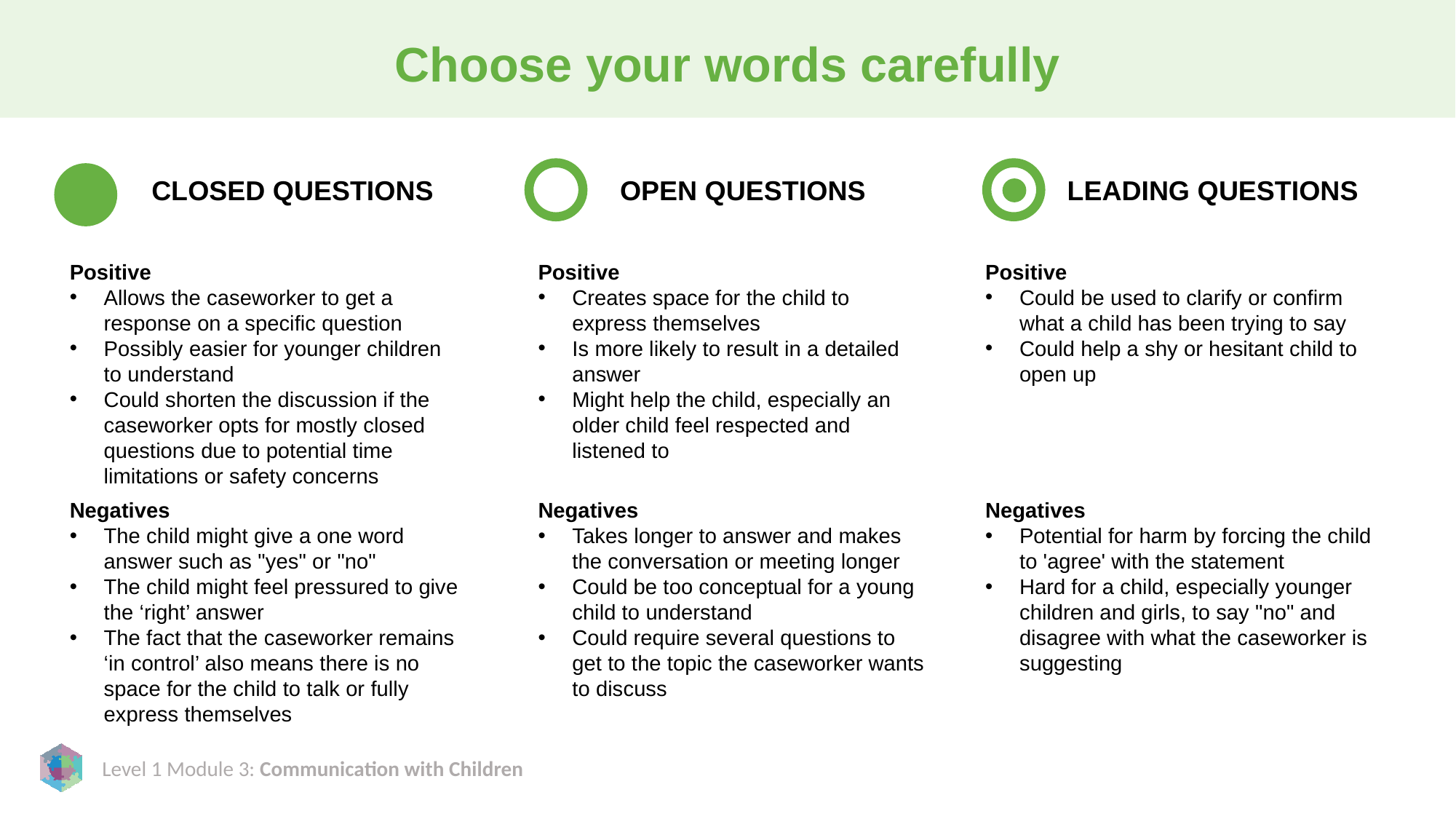

# Choose your words carefully

CLOSED QUESTIONS
OPEN QUESTIONS
LEADING QUESTIONS
Positive
Allows the caseworker to get a response on a specific question
Possibly easier for younger children to understand
Could shorten the discussion if the caseworker opts for mostly closed questions due to potential time limitations or safety concerns
Positive
Creates space for the child to express themselves
Is more likely to result in a detailed answer
Might help the child, especially an older child feel respected and listened to
Positive
Could be used to clarify or confirm what a child has been trying to say
Could help a shy or hesitant child to open up
Negatives
The child might give a one word answer such as "yes" or "no"
The child might feel pressured to give the ‘right’ answer
The fact that the caseworker remains ‘in control’ also means there is no space for the child to talk or fully express themselves
Negatives
Takes longer to answer and makes the conversation or meeting longer
Could be too conceptual for a young child to understand
Could require several questions to get to the topic the caseworker wants to discuss
Negatives
Potential for harm by forcing the child to 'agree' with the statement
Hard for a child, especially younger children and girls, to say "no" and disagree with what the caseworker is suggesting